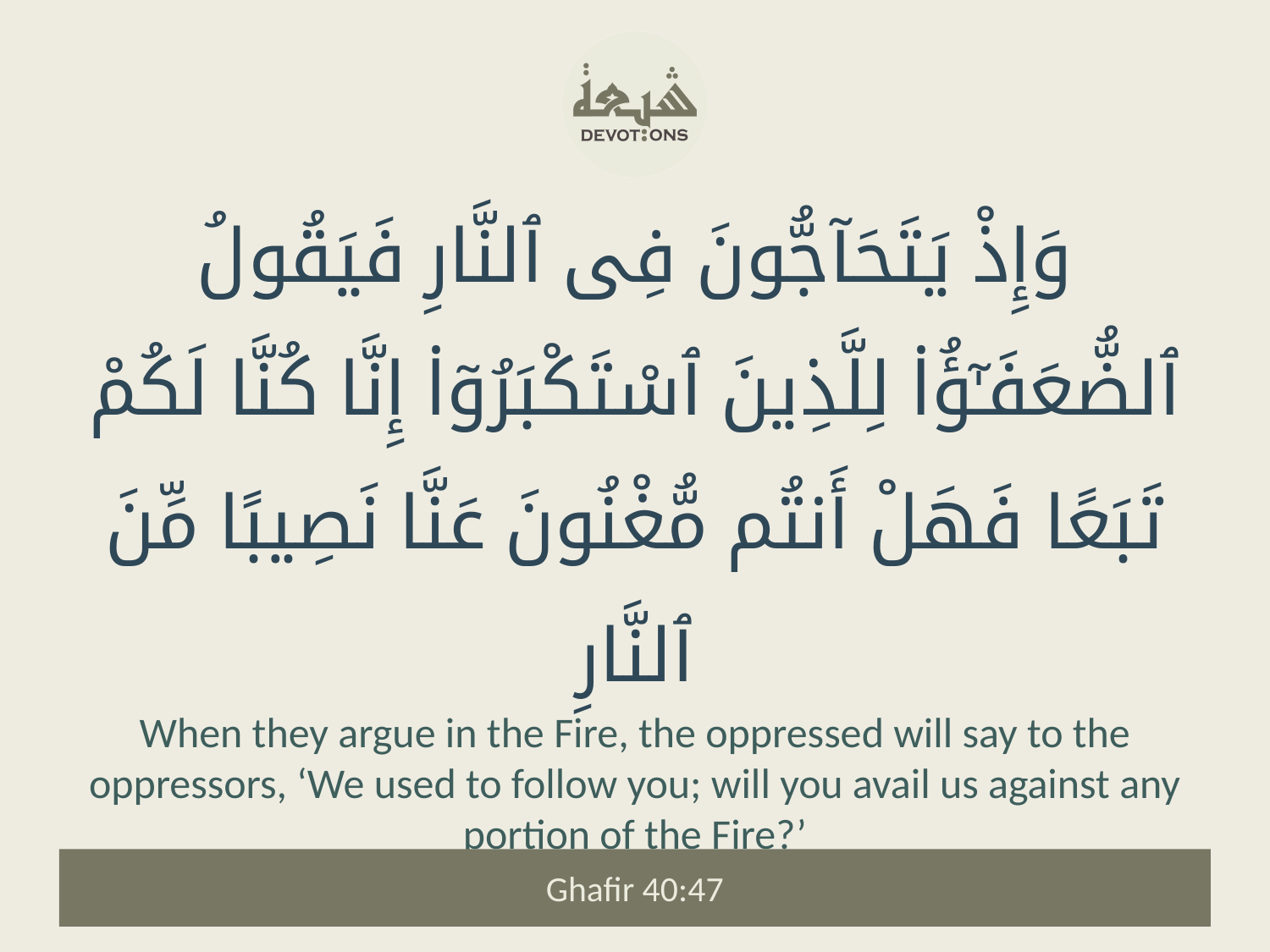

وَإِذْ يَتَحَآجُّونَ فِى ٱلنَّارِ فَيَقُولُ ٱلضُّعَفَـٰٓؤُا۟ لِلَّذِينَ ٱسْتَكْبَرُوٓا۟ إِنَّا كُنَّا لَكُمْ تَبَعًا فَهَلْ أَنتُم مُّغْنُونَ عَنَّا نَصِيبًا مِّنَ ٱلنَّارِ
When they argue in the Fire, the oppressed will say to the oppressors, ‘We used to follow you; will you avail us against any portion of the Fire?’
Ghafir 40:47